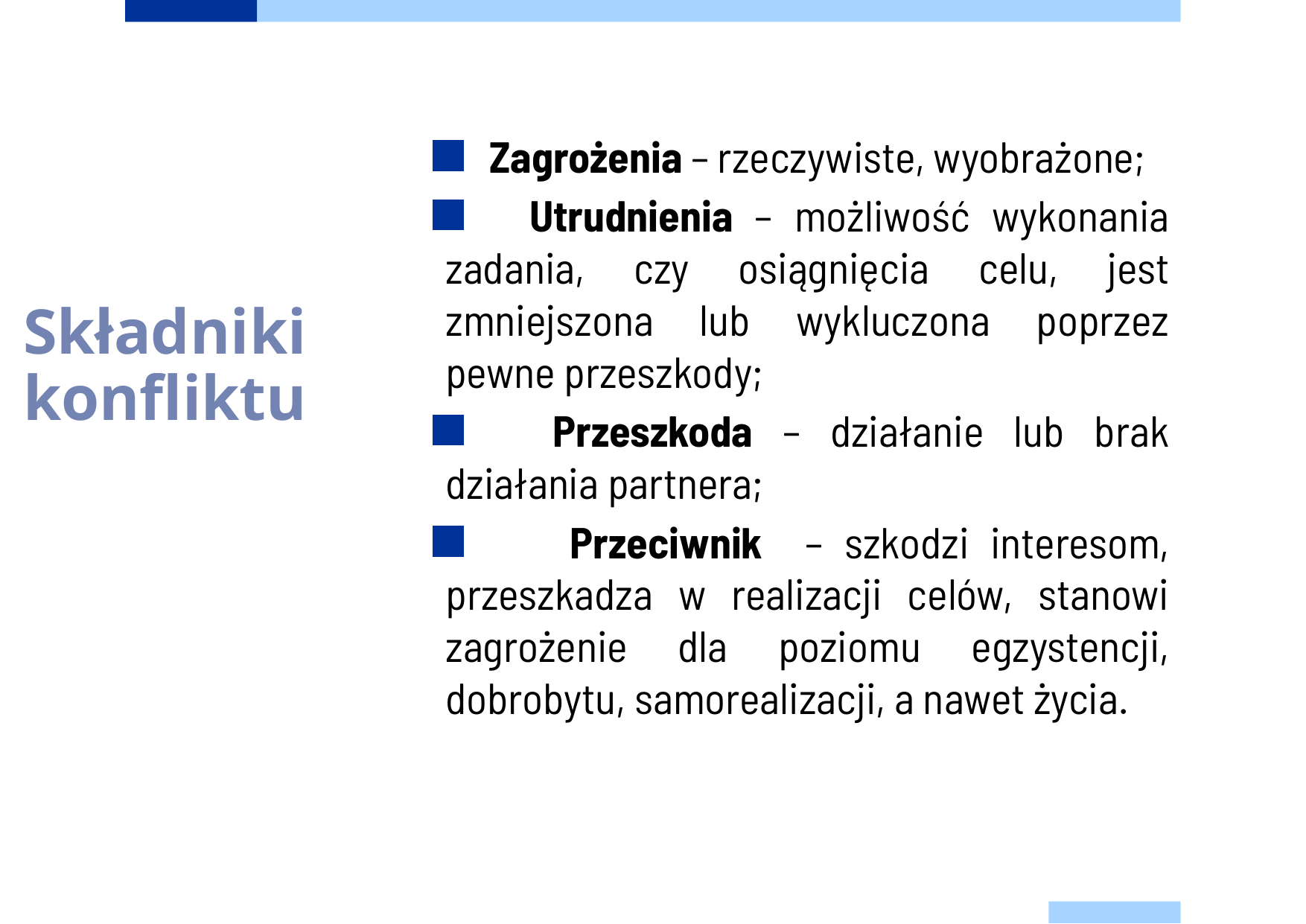

Zagrożenia – rzeczywiste, wyobrażone;
   Utrudnienia – możliwość wykonania zadania, czy osiągnięcia celu, jest zmniejszona lub wykluczona poprzez pewne przeszkody;
   Przeszkoda – działanie lub brak działania partnera;
     Przeciwnik  – szkodzi interesom, przeszkadza w realizacji celów, stanowi zagrożenie dla poziomu egzystencji, dobrobytu, samorealizacji, a nawet życia.
# Elementy konfliktu
Składniki konfliktu